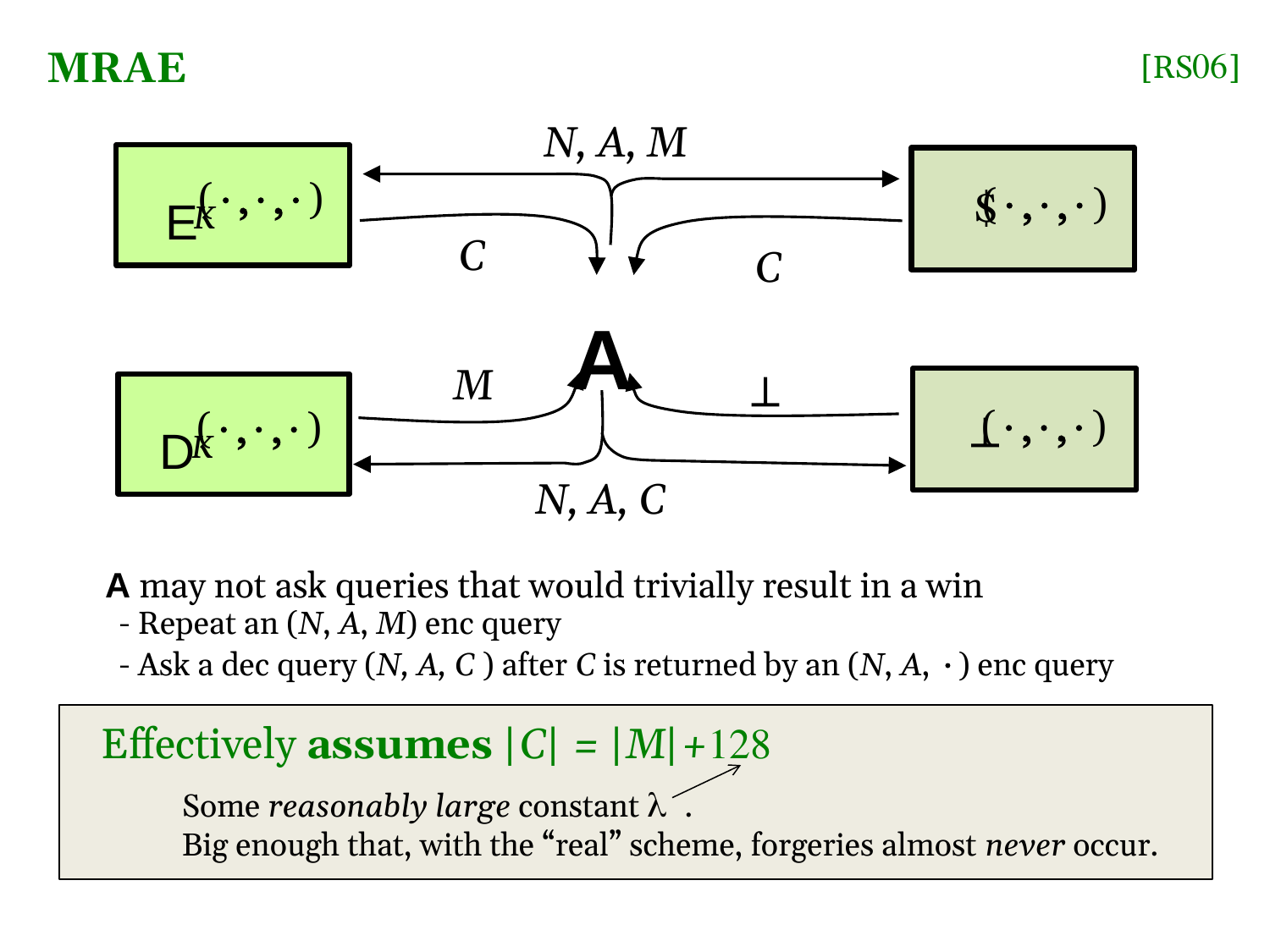

MRAE
[RS06]
 N, A, M

(⋅,⋅,⋅)
(⋅,⋅,⋅)

$

E
K

C
C
A
M
⊥

(⋅,⋅,⋅)
(⋅,⋅,⋅)
⊥
D
K

N, A, C
A may not ask queries that would trivially result in a win
  - Repeat an (N, A, M) enc query
  - Ask a dec query (N, A, C ) after C is returned by an (N, A, ⋅) enc query

Effectively assumes |C| = |M|+128
Some reasonably large constant λ .
Big enough that, with the “real” scheme, forgeries almost never occur.